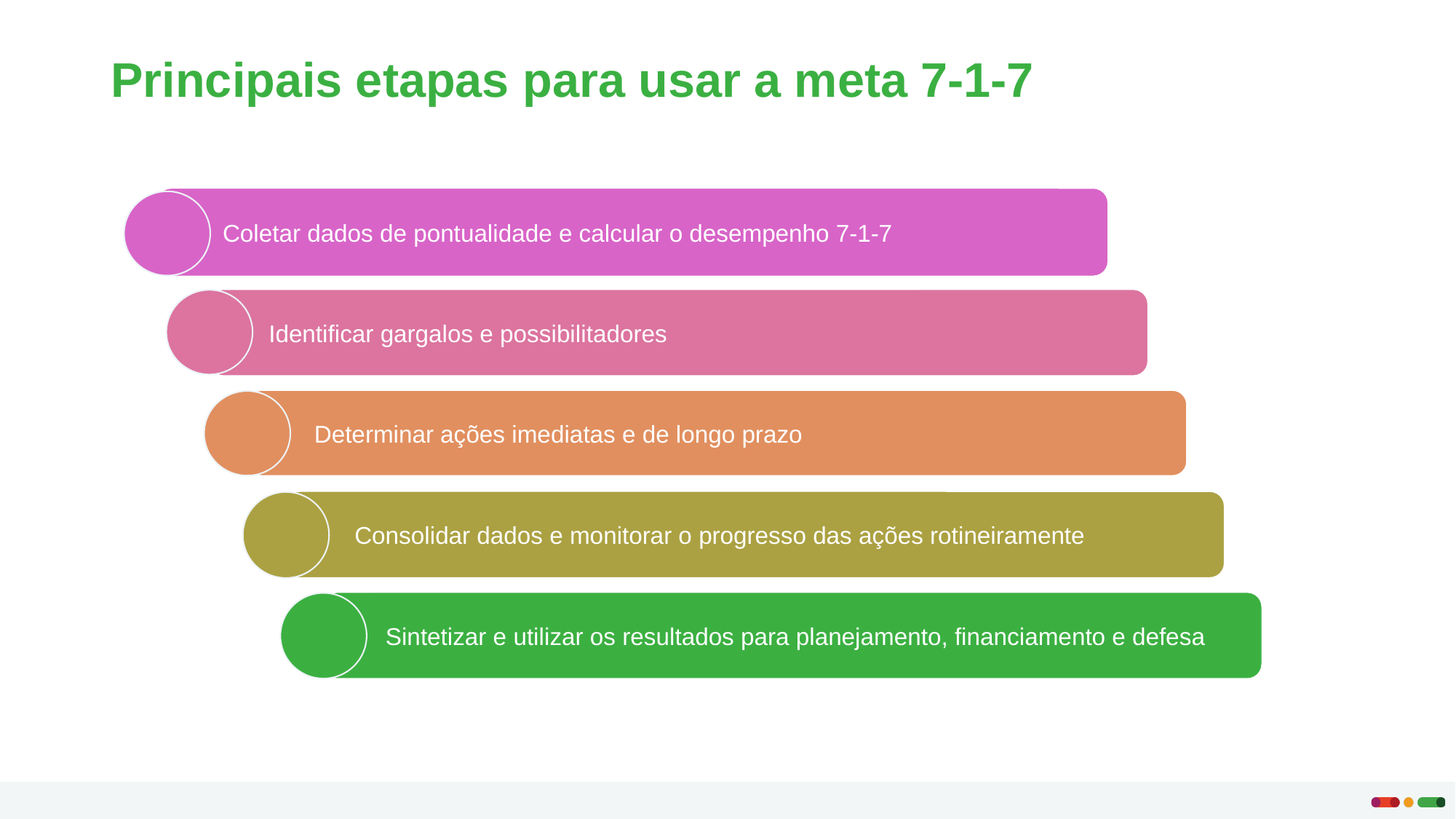

# Principais etapas para usar a meta 7-1-7

     Coletar dados de pontualidade e calcular o desempenho 7-1-7

    Identificar gargalos e possibilitadores

     Determinar ações imediatas e de longo prazo

        Consolidar dados e monitorar o progresso das ações rotineiramente

       Sintetizar e utilizar os resultados para planejamento, financiamento e defesa